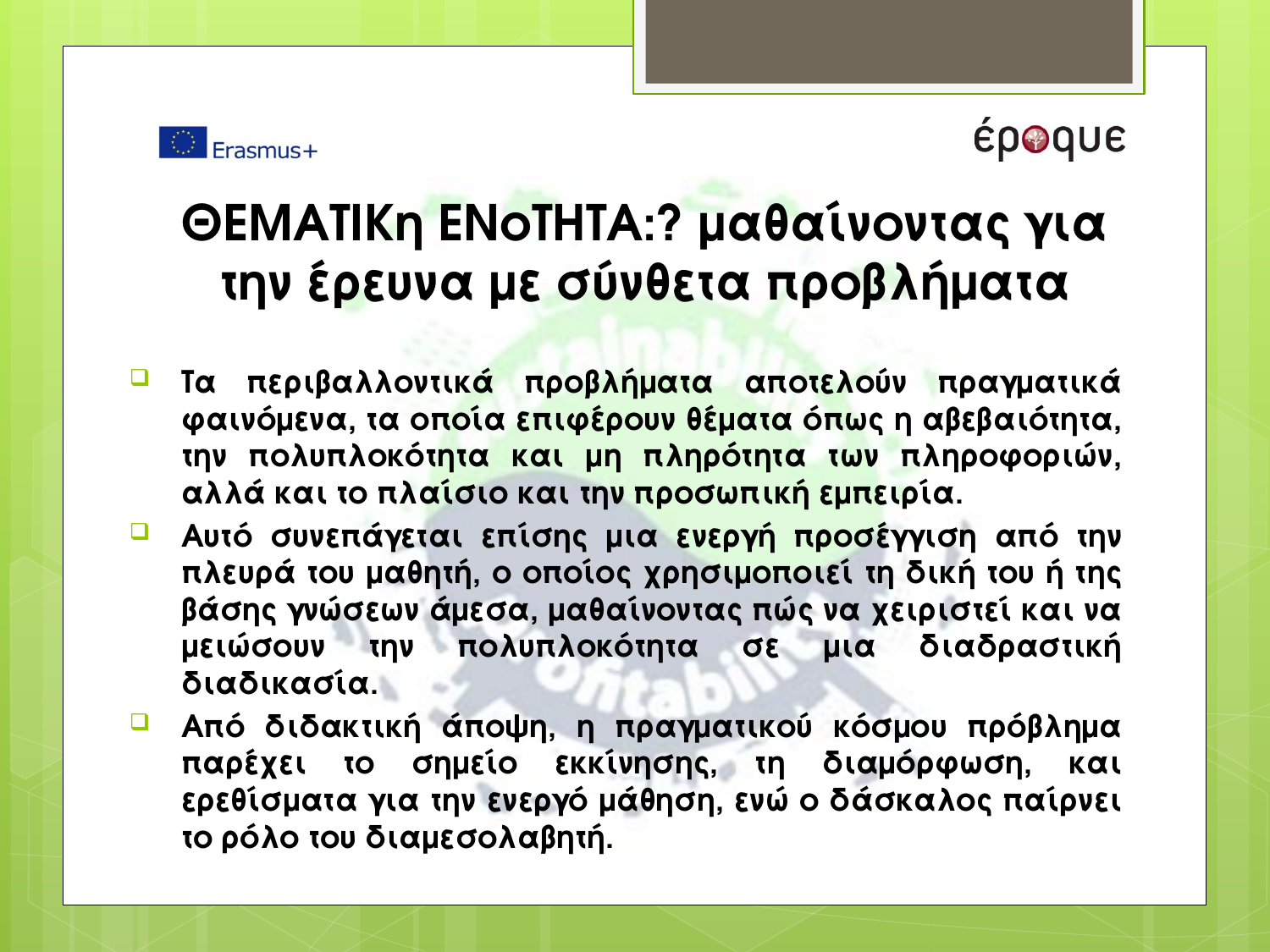

# ΘΕΜΑΤΙΚη ΕΝοΤΗΤΑ:? μαθαίνοντας για την έρευνα με σύνθετα προβλήματα
Τα περιβαλλοντικά προβλήματα αποτελούν πραγματικά φαινόμενα, τα οποία επιφέρουν θέματα όπως η αβεβαιότητα, την πολυπλοκότητα και μη πληρότητα των πληροφοριών, αλλά και το πλαίσιο και την προσωπική εμπειρία.
Αυτό συνεπάγεται επίσης μια ενεργή προσέγγιση από την πλευρά του μαθητή, ο οποίος χρησιμοποιεί τη δική του ή της βάσης γνώσεων άμεσα, μαθαίνοντας πώς να χειριστεί και να μειώσουν την πολυπλοκότητα σε μια διαδραστική διαδικασία.
Από διδακτική άποψη, η πραγματικού κόσμου πρόβλημα παρέχει το σημείο εκκίνησης, τη διαμόρφωση, και ερεθίσματα για την ενεργό μάθηση, ενώ ο δάσκαλος παίρνει το ρόλο του διαμεσολαβητή.